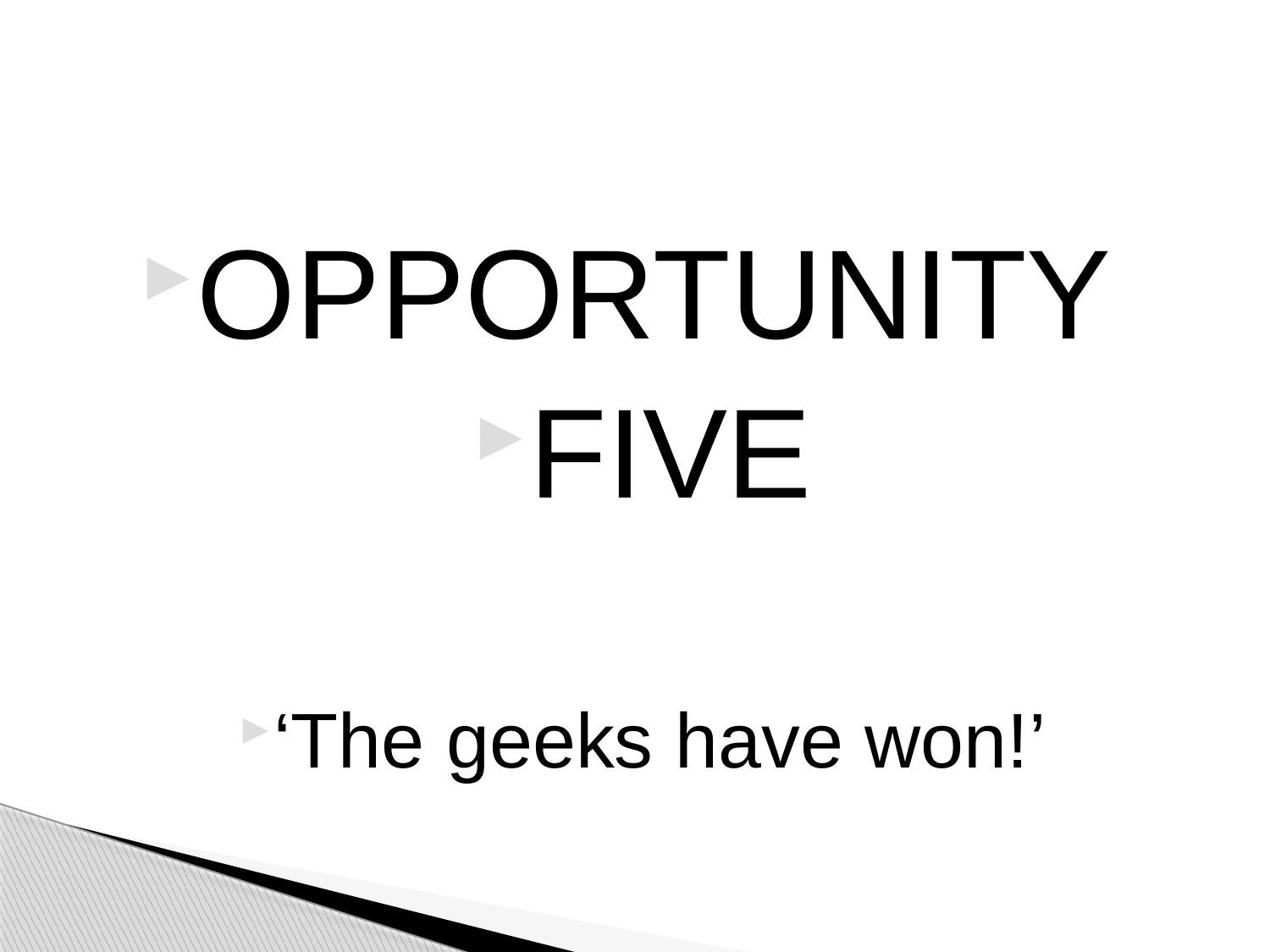

#
OPPORTUNITY
FIVE

‘The geeks have won!’